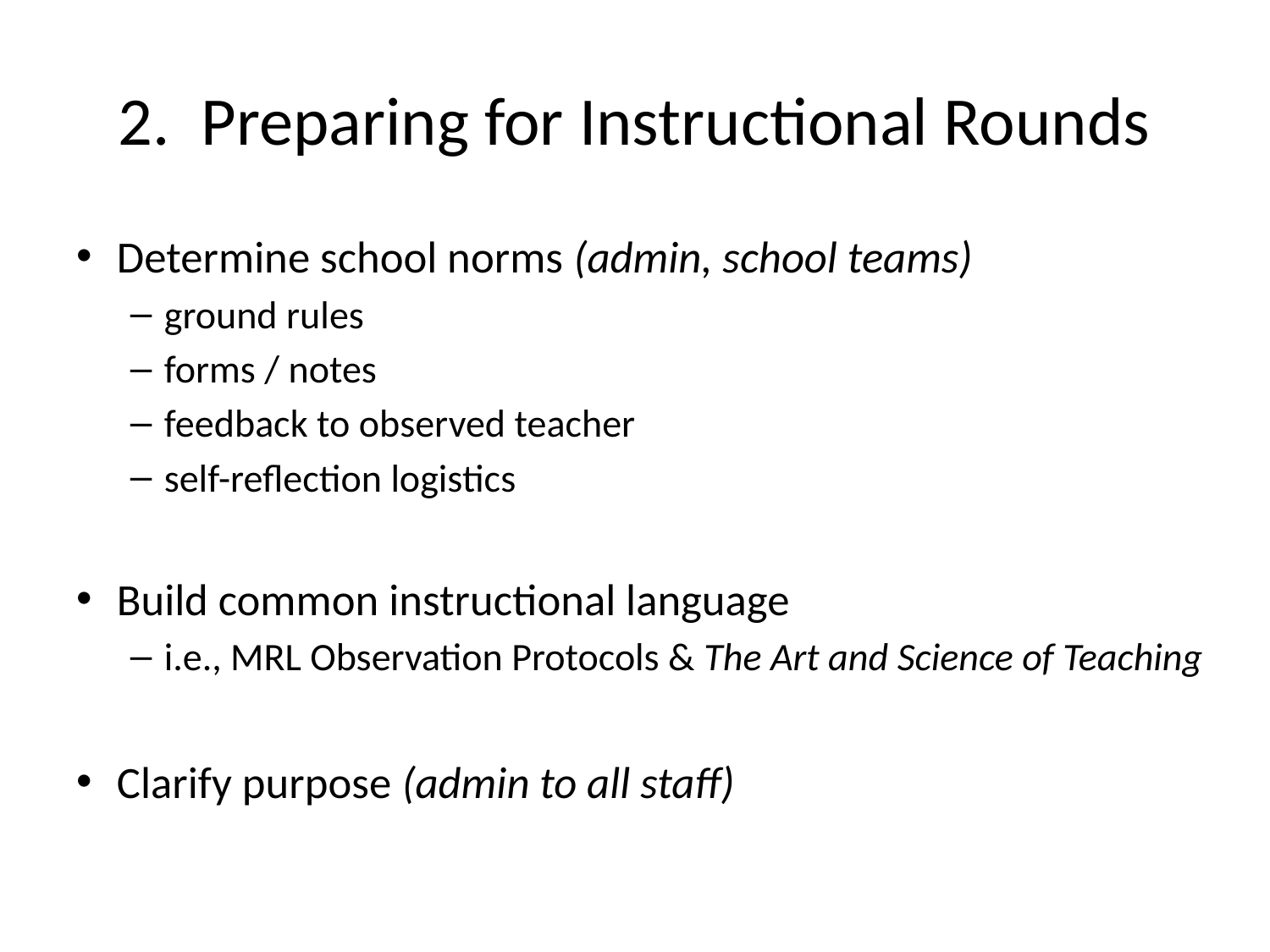

# 2.  Preparing for Instructional Rounds
Determine school norms (admin, school teams)
ground rules
forms / notes
feedback to observed teacher
self-reflection logistics

Build common instructional language
i.e., MRL Observation Protocols & The Art and Science of Teaching

Clarify purpose (admin to all staff)